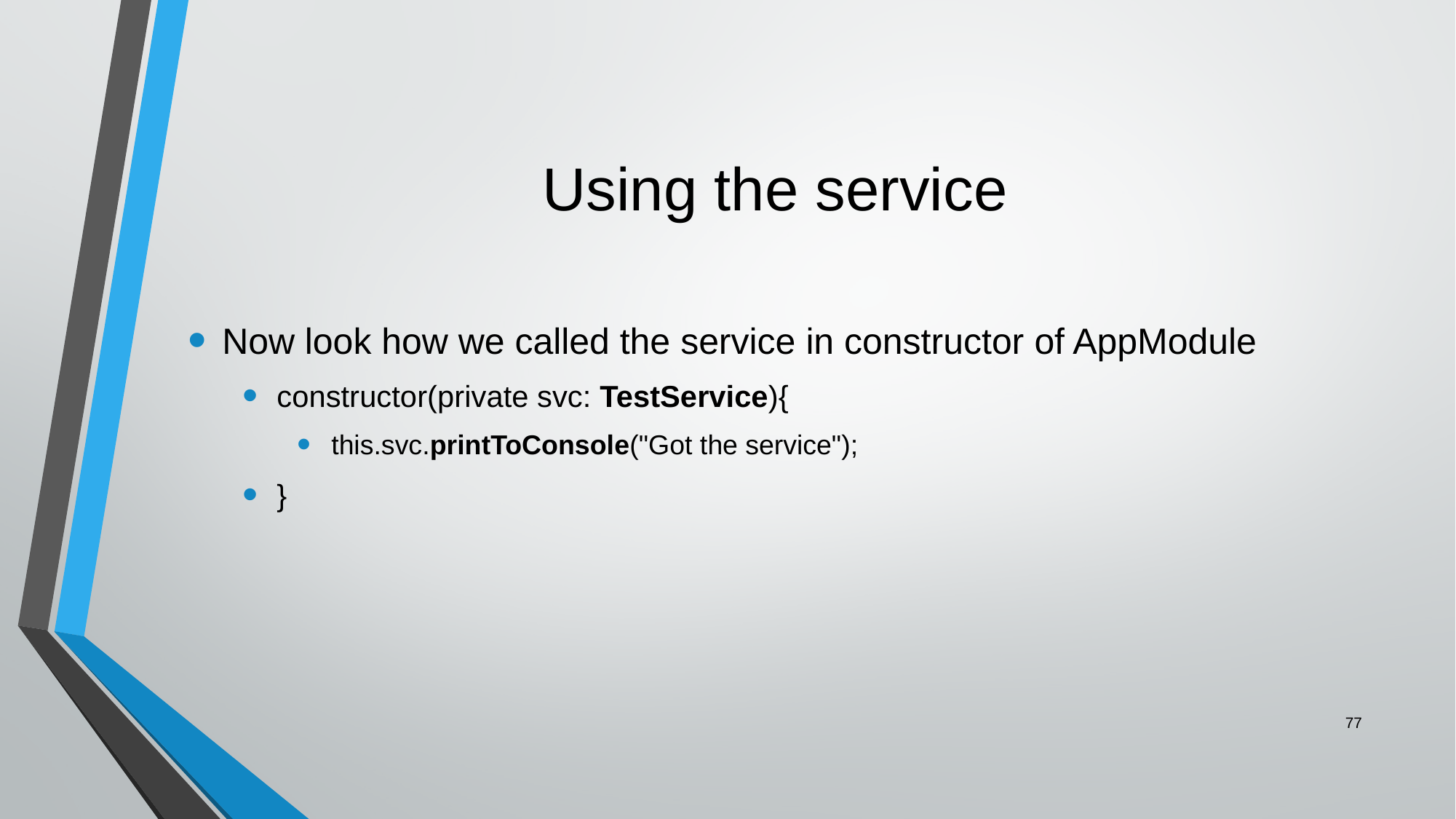

# Using the service
Now look how we called the service in constructor of AppModule
constructor(private svc: TestService){
this.svc.printToConsole("Got the service");
}

77